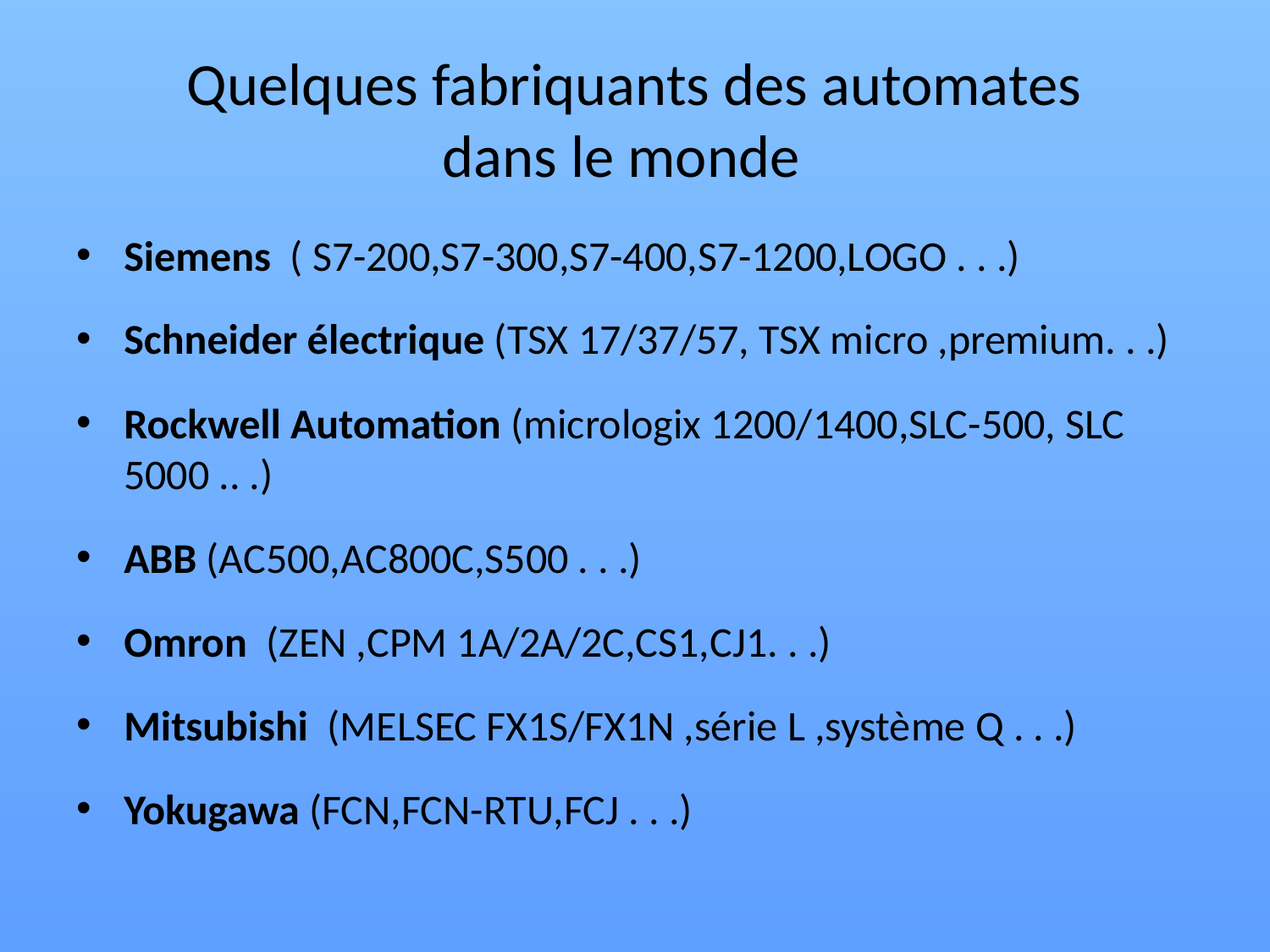

# Quelques fabriquants des automates dans le monde
Siemens  ( S7-200,S7-300,S7-400,S7-1200,LOGO . . .)

Schneider électrique (TSX 17/37/57, TSX micro ,premium. . .)

Rockwell Automation (micrologix 1200/1400,SLC-500, SLC 5000 .. .)

ABB (AC500,AC800C,S500 . . .)

Omron  (ZEN ,CPM 1A/2A/2C,CS1,CJ1. . .)

Mitsubishi  (MELSEC FX1S/FX1N ,série L ,système Q . . .)

Yokugawa (FCN,FCN-RTU,FCJ . . .)